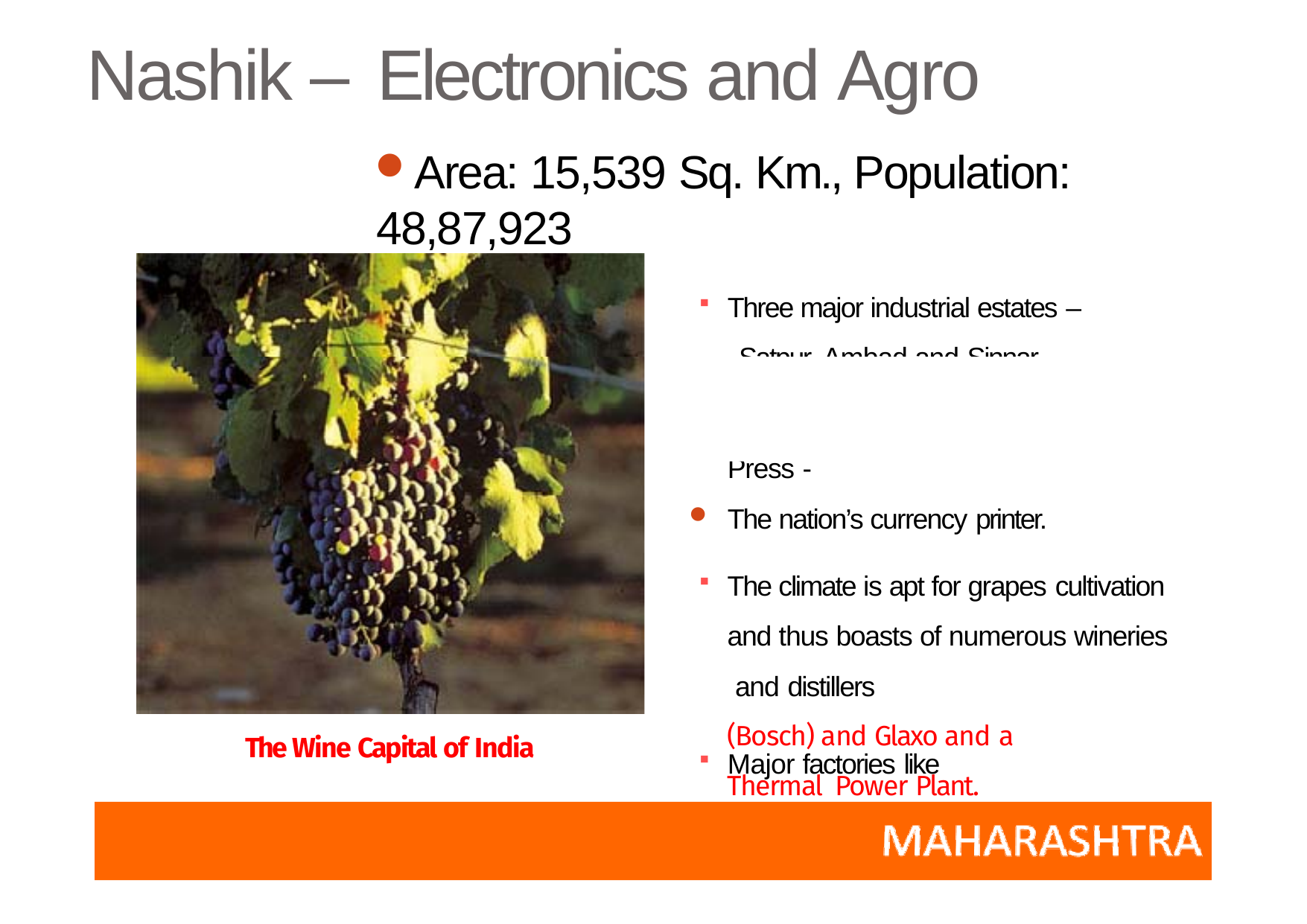

# Nashik – Electronics and Agro
Area: 15,539 Sq. Km., Population: 48,87,923
Three major industrial estates –  Satpur, Ambad and Sinnar.

Home to the Security Printing Press ‐
The nation’s currency printer.
The climate is apt for grapes cultivation  and thus boasts of numerous wineries  and distillers

Major factories like
Siemens, Mahindra & Mahindra, MICO

(Bosch) and Glaxo and a Thermal  Power Plant.
The Wine Capital of India

Dainik Bhaskar Group